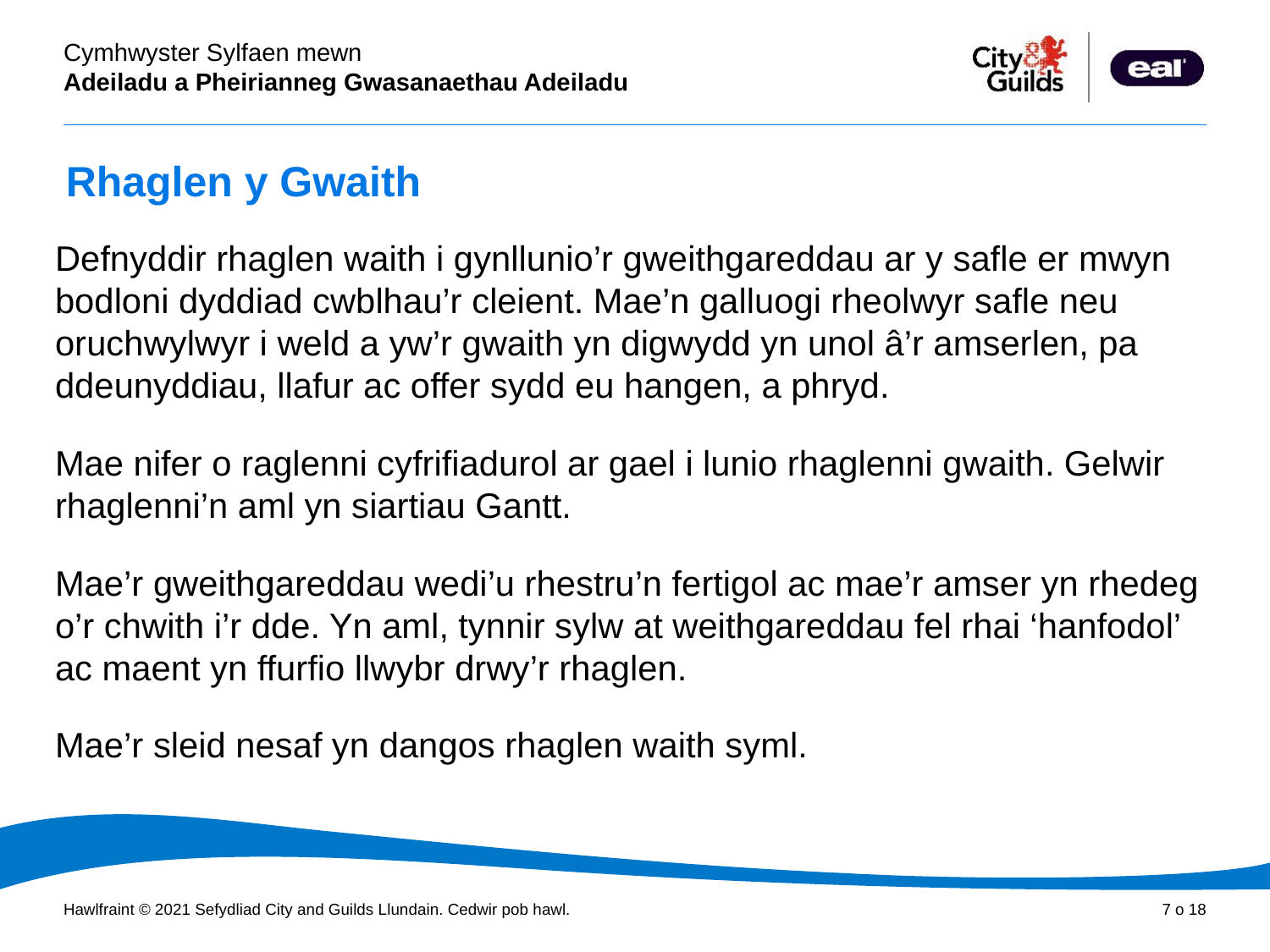

# Rhaglen y Gwaith
Defnyddir rhaglen waith i gynllunio’r gweithgareddau ar y safle er mwyn bodloni dyddiad cwblhau’r cleient. Mae’n galluogi rheolwyr safle neu oruchwylwyr i weld a yw’r gwaith yn digwydd yn unol â’r amserlen, pa ddeunyddiau, llafur ac offer sydd eu hangen, a phryd.
Mae nifer o raglenni cyfrifiadurol ar gael i lunio rhaglenni gwaith. Gelwir rhaglenni’n aml yn siartiau Gantt.
Mae’r gweithgareddau wedi’u rhestru’n fertigol ac mae’r amser yn rhedeg o’r chwith i’r dde. Yn aml, tynnir sylw at weithgareddau fel rhai ‘hanfodol’ ac maent yn ffurfio llwybr drwy’r rhaglen.
Mae’r sleid nesaf yn dangos rhaglen waith syml.